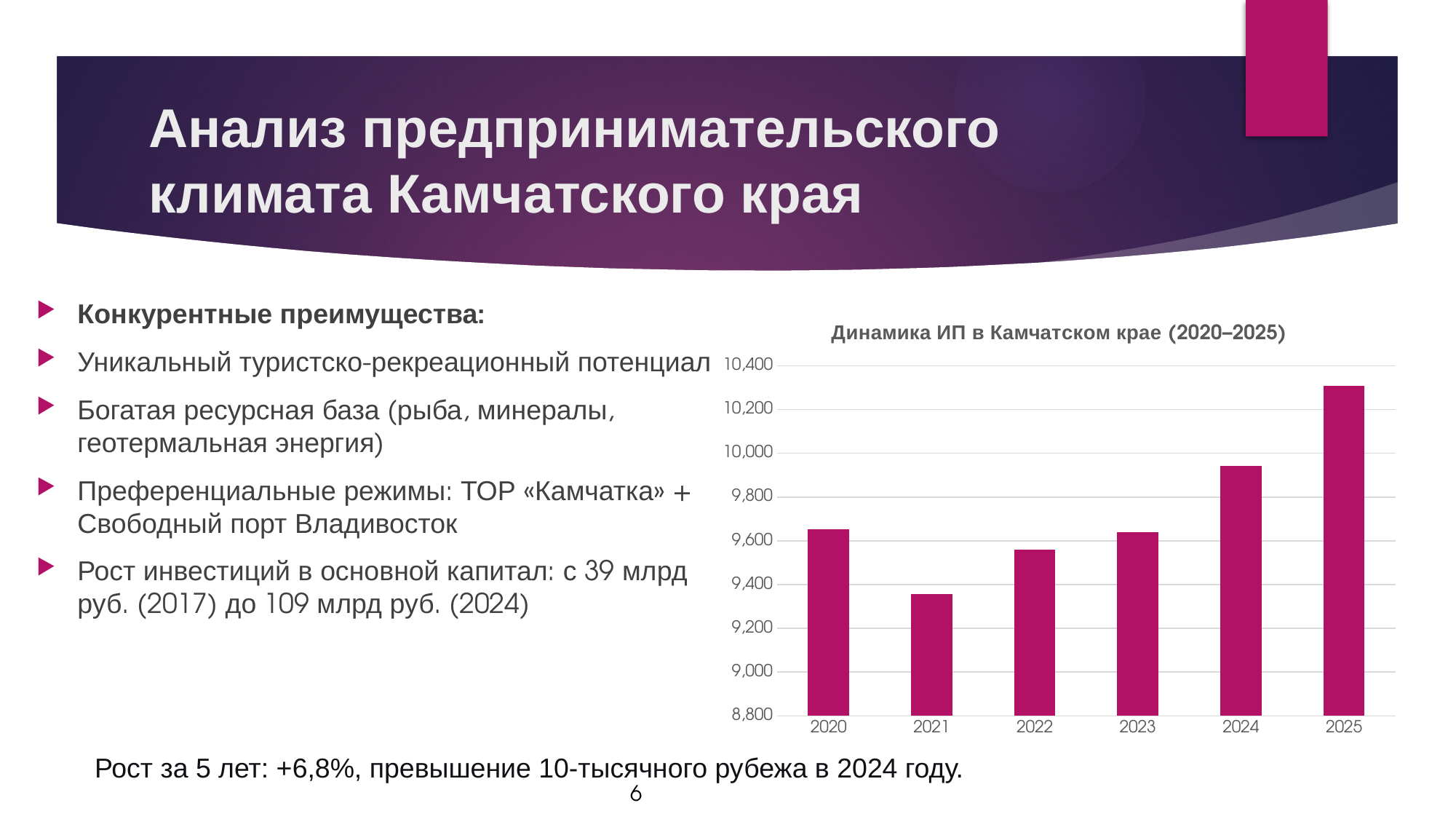

# Анализ предпринимательского климата Камчатского края
Конкурентные преимущества:
Уникальный туристско-рекреационный потенциал
Богатая ресурсная база (рыба, минералы, геотермальная энергия)
Преференциальные режимы: ТОР «Камчатка» + Свободный порт Владивосток
Рост инвестиций в основной капитал: с 39 млрд руб. (2017) до 109 млрд руб. (2024)

### Chart: Динамика ИП в Камчатском крае (2020–2025)

| Category | Количество ИП |
|---|---|
| 2020 | 9652.0 |
| 2021 | 9355.0 |
| 2022 | 9558.0 |
| 2023 | 9639.0 |
| 2024 | 9944.0 |
| 2025 | 10307.0 |
Рост за 5 лет: +6,8%, превышение 10-тысячного рубежа в 2024 году.
6